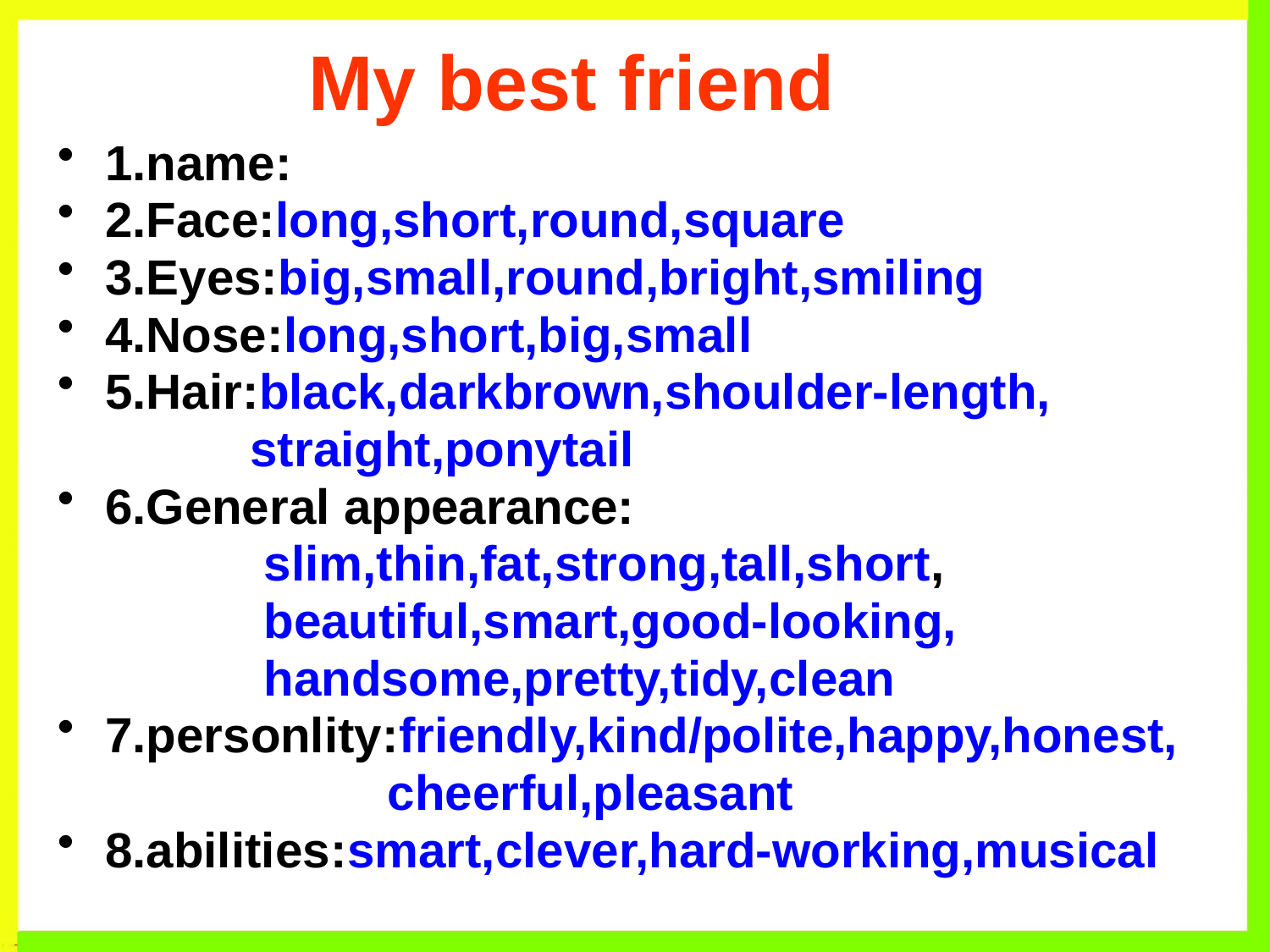

# My best friend
1.name:
2.Face:long,short,round,square
3.Eyes:big,small,round,bright,smiling
4.Nose:long,short,big,small
5.Hair:black,darkbrown,shoulder-length,
              straight,ponytail
6.General appearance:
               slim,thin,fat,strong,tall,short,
               beautiful,smart,good-looking,
               handsome,pretty,tidy,clean
7.personlity:friendly,kind/polite,happy,honest,
                        cheerful,pleasant
8.abilities:smart,clever,hard-working,musical